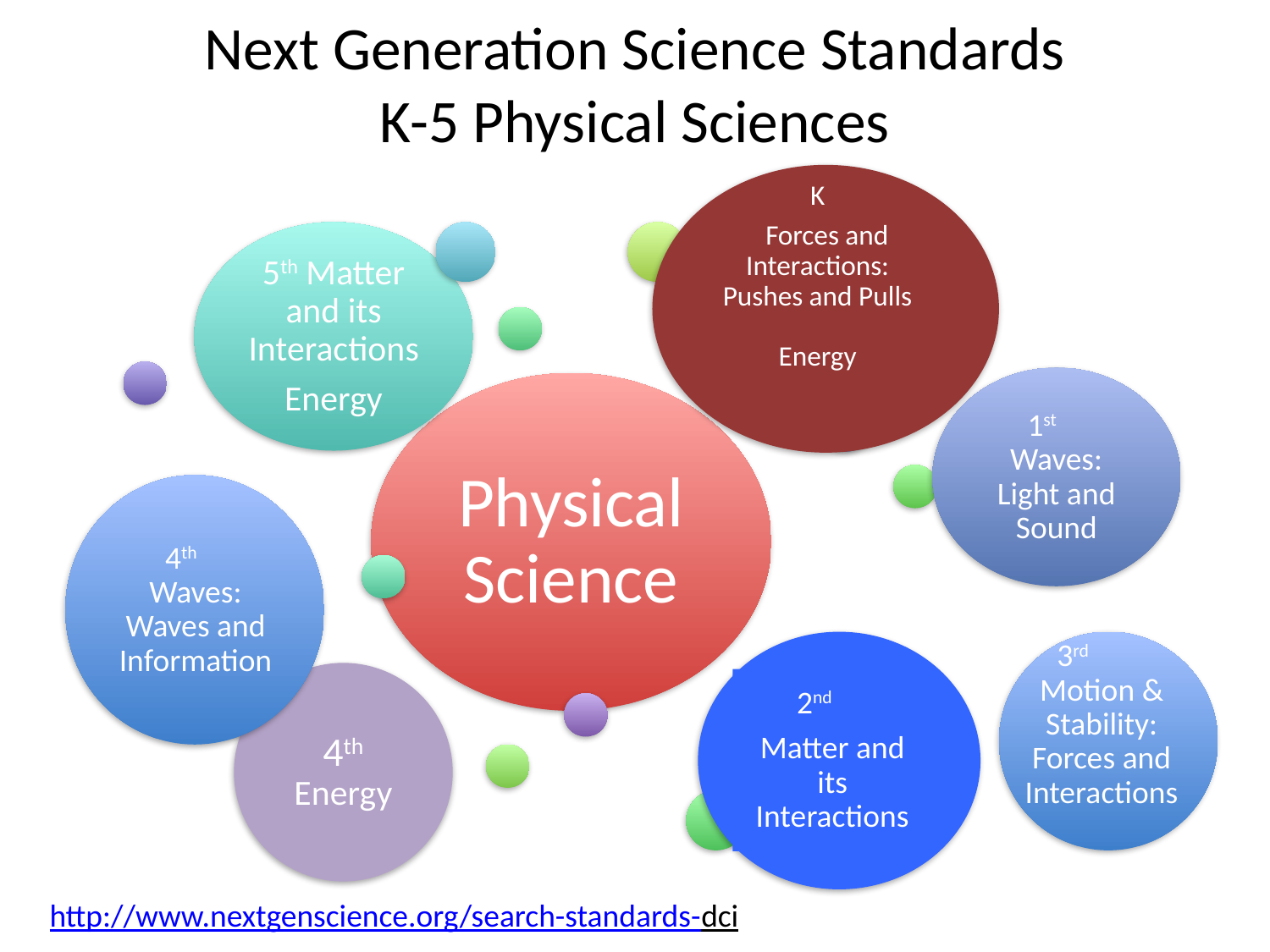

# Next Generation Science Standards K-5 Physical Sciences

K
   Forces and Interactions: Pushes and Pulls

Energy

Physical Science
5th Matter and its Interactions
Energy
1st     Waves: Light and Sound

4th     Waves: Waves and Information

2nd
Matter and its Interactions

3rd         Motion & Stability: Forces and Interactions

4th Energy
http://www.nextgenscience.org/search-standards-dci